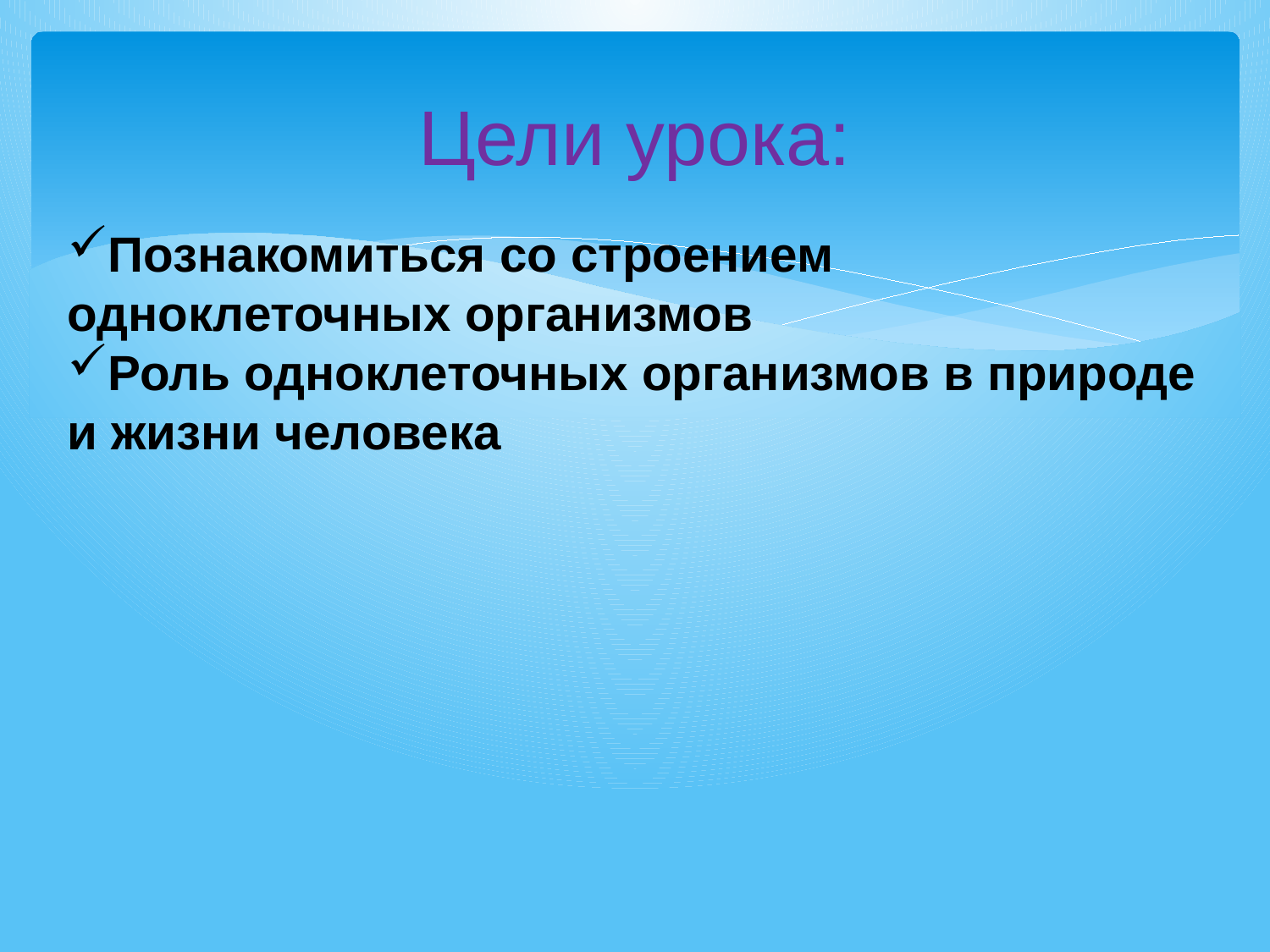

# Цели урока:
Познакомиться со строением одноклеточных организмов
Роль одноклеточных организмов в природе и жизни человека